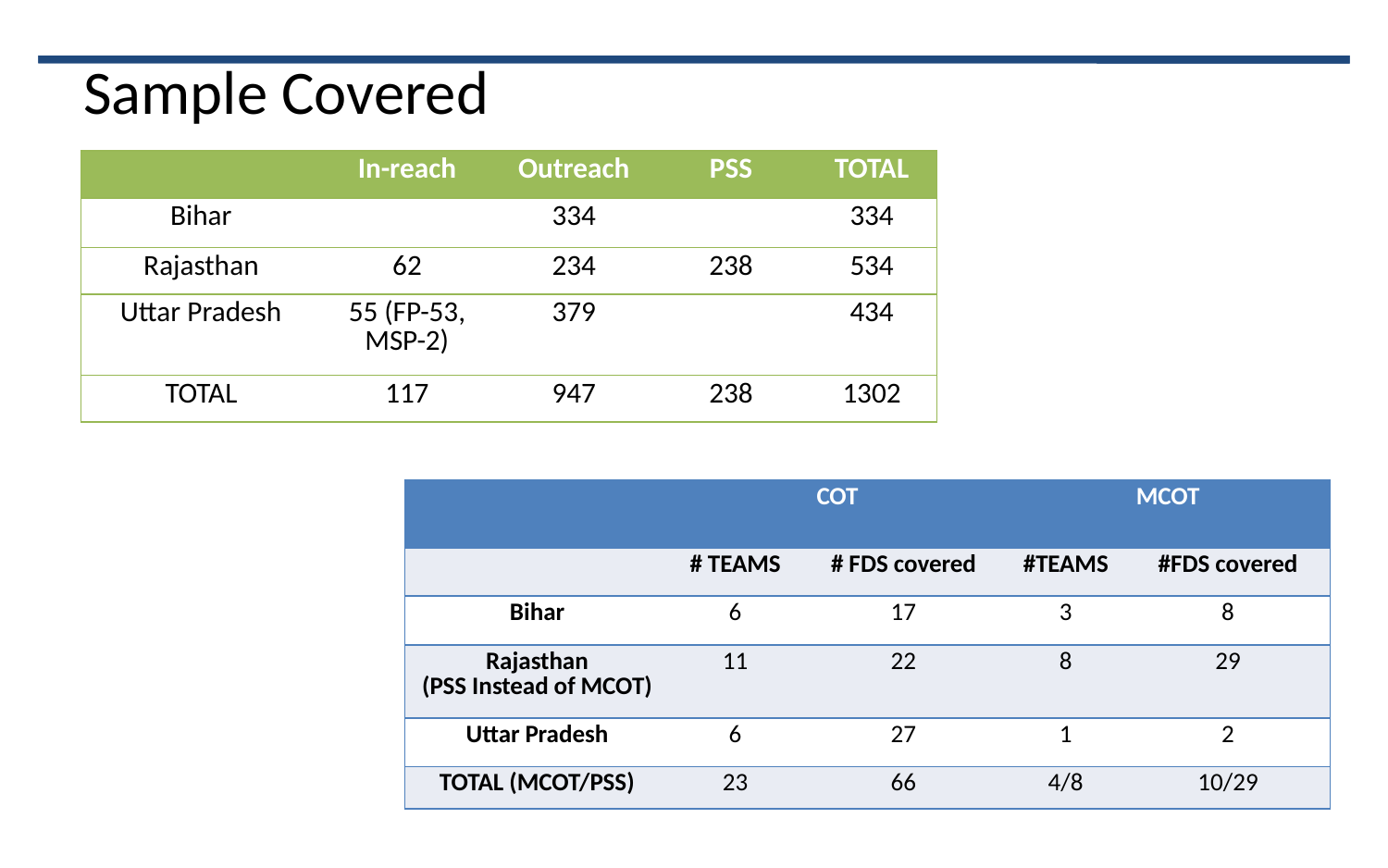

# Sample Covered
|  | In-reach | Outreach | PSS | TOTAL |
| --- | --- | --- | --- | --- |
| Bihar |  | 334 |  | 334 |
| Rajasthan | 62 | 234 | 238 | 534 |
| Uttar Pradesh | 55 (FP-53, MSP-2) | 379 |  | 434 |
| TOTAL | 117 | 947 | 238 | 1302 |
|  | COT |  | MCOT |  |
| --- | --- | --- | --- | --- |
|  | # TEAMS | # FDS covered | #TEAMS | #FDS covered |
| Bihar | 6 | 17 | 3 | 8 |
| Rajasthan (PSS Instead of MCOT) | 11 | 22 | 8 | 29 |
| Uttar Pradesh | 6 | 27 | 1 | 2 |
| TOTAL (MCOT/PSS) | 23 | 66 | 4/8 | 10/29 |